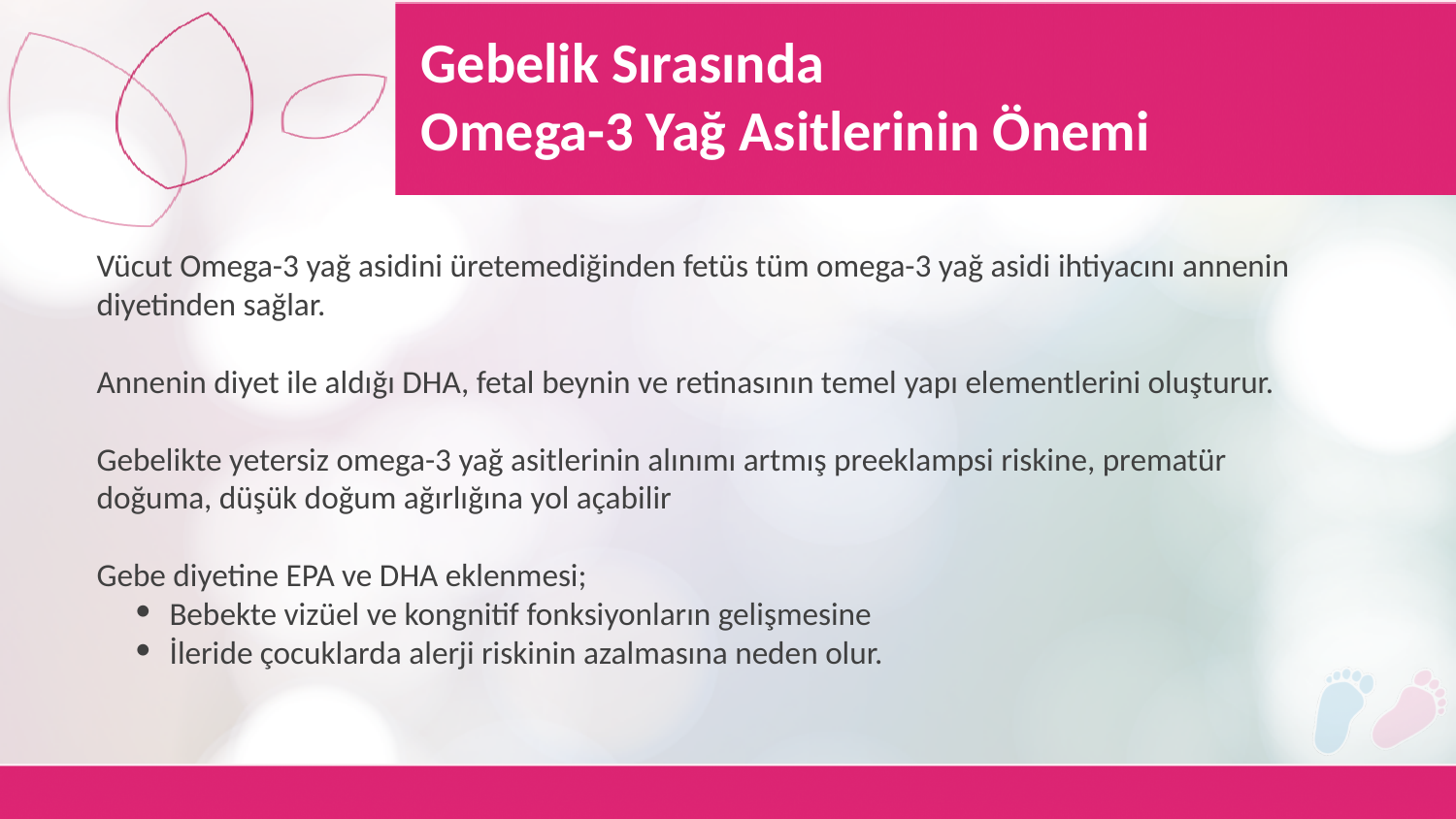

Gebelik Sırasında
Omega-3 Yağ Asitlerinin Önemi
Vücut Omega-3 yağ asidini üretemediğinden fetüs tüm omega-3 yağ asidi ihtiyacını annenin diyetinden sağlar.

Annenin diyet ile aldığı DHA, fetal beynin ve retinasının temel yapı elementlerini oluşturur.

Gebelikte yetersiz omega-3 yağ asitlerinin alınımı artmış preeklampsi riskine, prematür doğuma, düşük doğum ağırlığına yol açabilir

Gebe diyetine EPA ve DHA eklenmesi;
Bebekte vizüel ve kongnitif fonksiyonların gelişmesine
İleride çocuklarda alerji riskinin azalmasına neden olur.